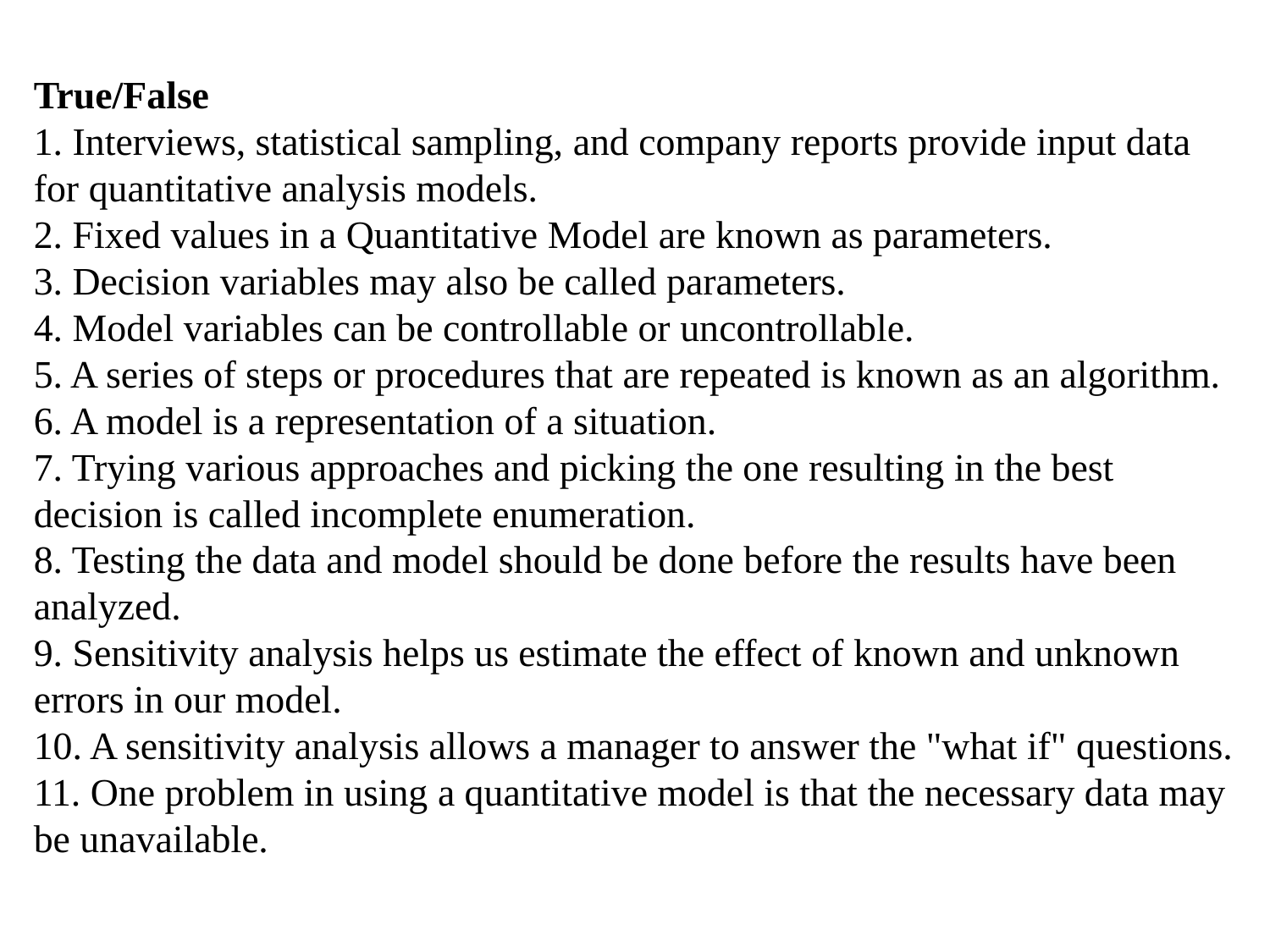

True/False
1. Interviews, statistical sampling, and company reports provide input data for quantitative analysis models.
2. Fixed values in a Quantitative Model are known as parameters.
3. Decision variables may also be called parameters.
4. Model variables can be controllable or uncontrollable.
5. A series of steps or procedures that are repeated is known as an algorithm.
6. A model is a representation of a situation.
7. Trying various approaches and picking the one resulting in the best decision is called incomplete enumeration.
8. Testing the data and model should be done before the results have been analyzed.
9. Sensitivity analysis helps us estimate the effect of known and unknown errors in our model.
10. A sensitivity analysis allows a manager to answer the "what if" questions.
11. One problem in using a quantitative model is that the necessary data may be unavailable.